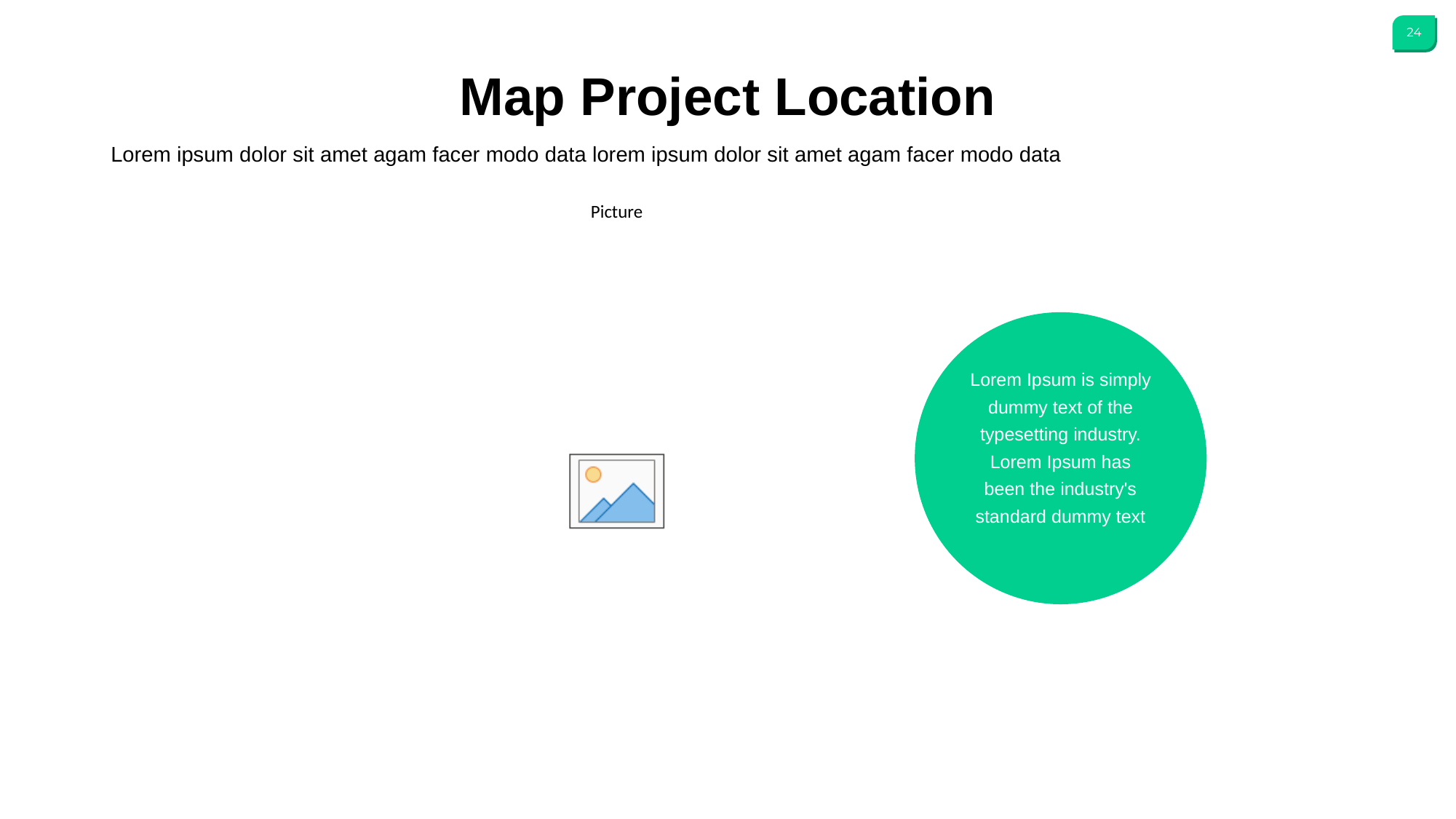

Map Project Location
Lorem ipsum dolor sit amet agam facer modo data lorem ipsum dolor sit amet agam facer modo data

Lorem Ipsum is simply dummy text of the typesetting industry. Lorem Ipsum has been the industry's standard dummy text